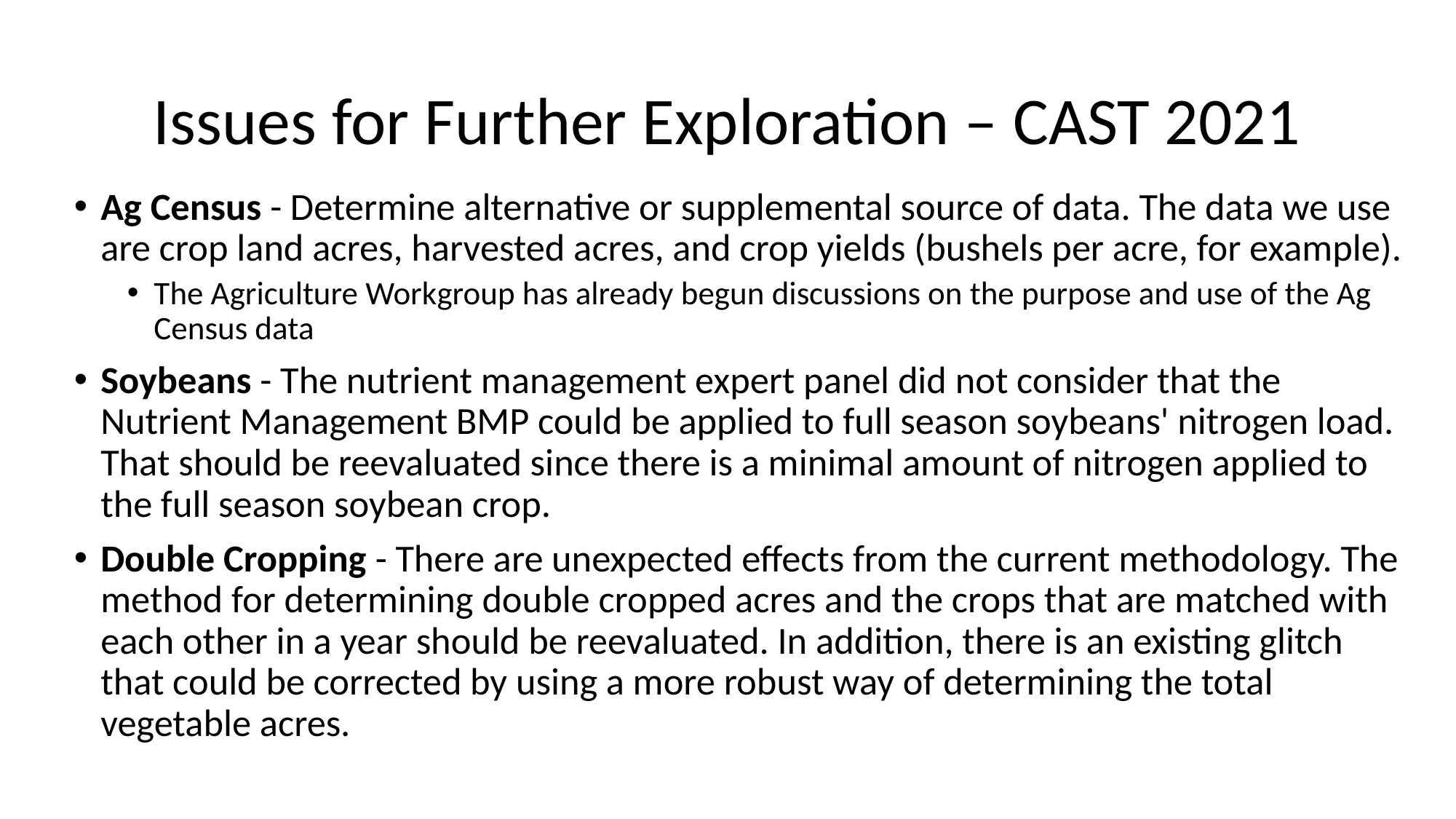

# Issues for Further Exploration – CAST 2021
Ag Census - Determine alternative or supplemental source of data. The data we use are crop land acres, harvested acres, and crop yields (bushels per acre, for example).
The Agriculture Workgroup has already begun discussions on the purpose and use of the Ag Census data
Soybeans - The nutrient management expert panel did not consider that the Nutrient Management BMP could be applied to full season soybeans' nitrogen load. That should be reevaluated since there is a minimal amount of nitrogen applied to the full season soybean crop.
Double Cropping - There are unexpected effects from the current methodology. The method for determining double cropped acres and the crops that are matched with each other in a year should be reevaluated. In addition, there is an existing glitch that could be corrected by using a more robust way of determining the total vegetable acres.